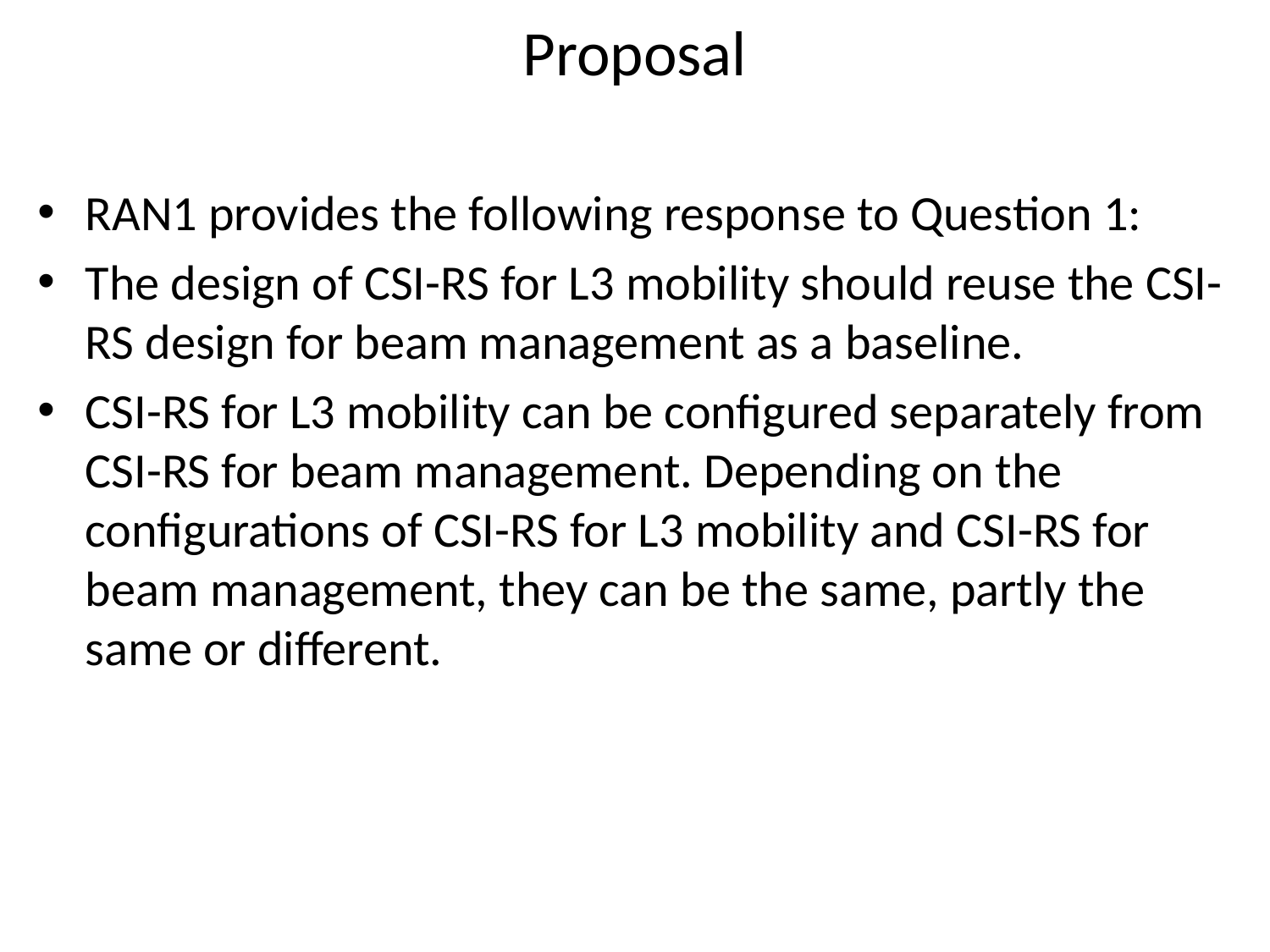

# Proposal

RAN1 provides the following response to Question 1:
The design of CSI-RS for L3 mobility should reuse the CSI-RS design for beam management as a baseline.
CSI-RS for L3 mobility can be configured separately from CSI-RS for beam management. Depending on the configurations of CSI-RS for L3 mobility and CSI-RS for beam management, they can be the same, partly the same or different.